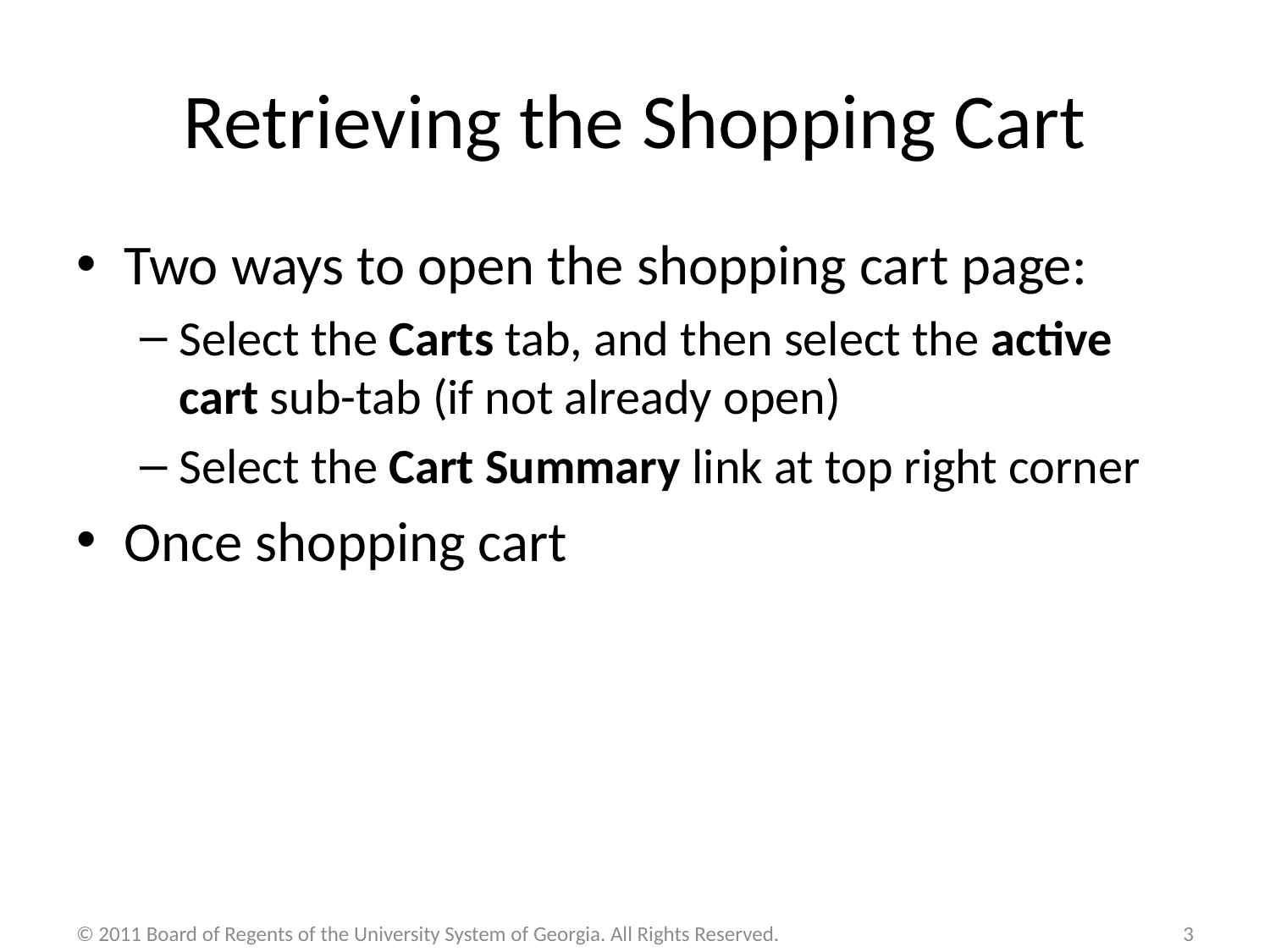

# Retrieving the Shopping Cart
Two ways to open the shopping cart page:
Select the Carts tab, and then select the active cart sub-tab (if not already open)
Select the Cart Summary link at top right corner
Once shopping cart
© 2011 Board of Regents of the University System of Georgia. All Rights Reserved.
3